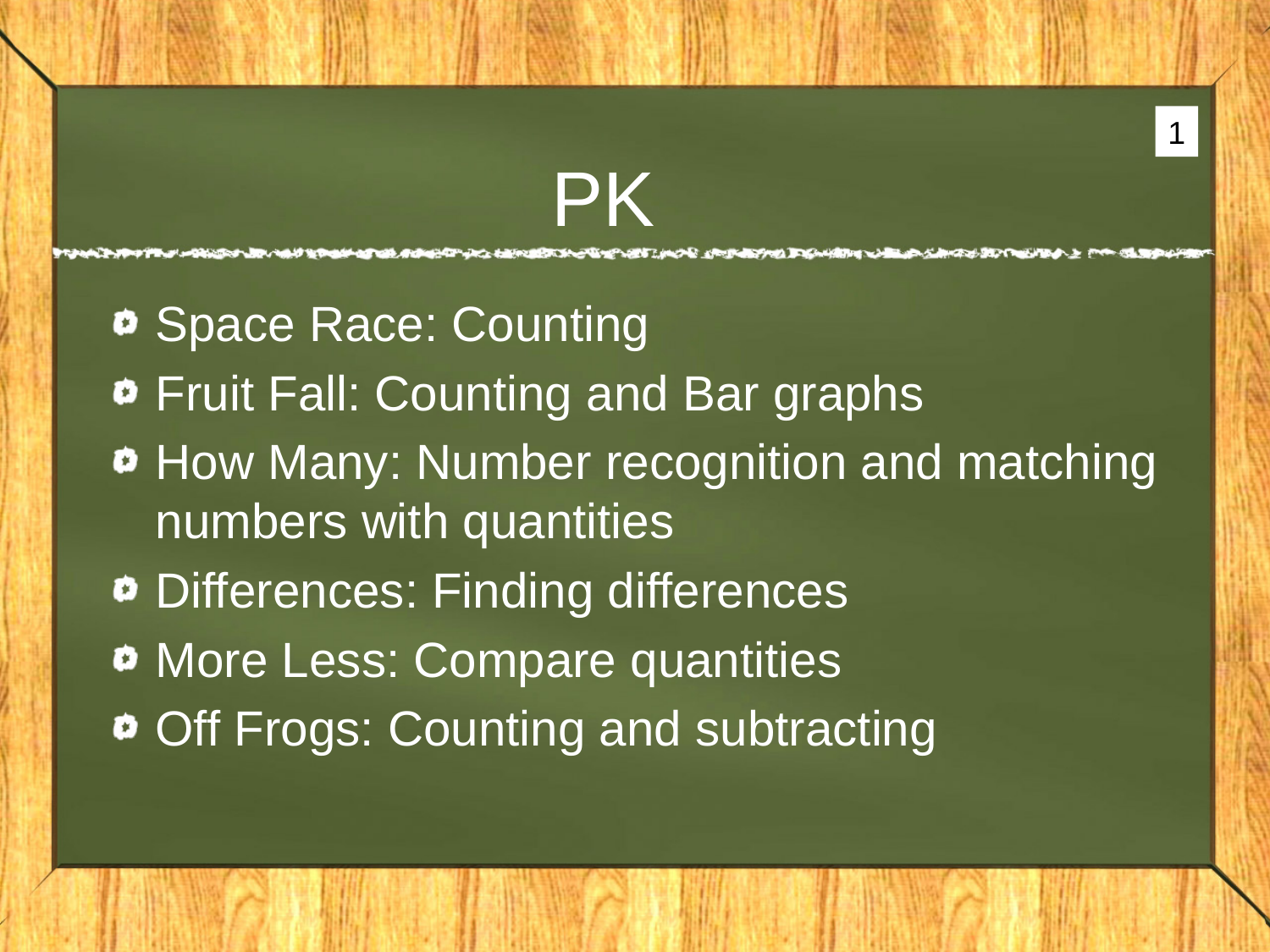

1
# PK
Space Race: Counting
Fruit Fall: Counting and Bar graphs
How Many: Number recognition and matching numbers with quantities
Differences: Finding differences
More Less: Compare quantities
Off Frogs: Counting and subtracting